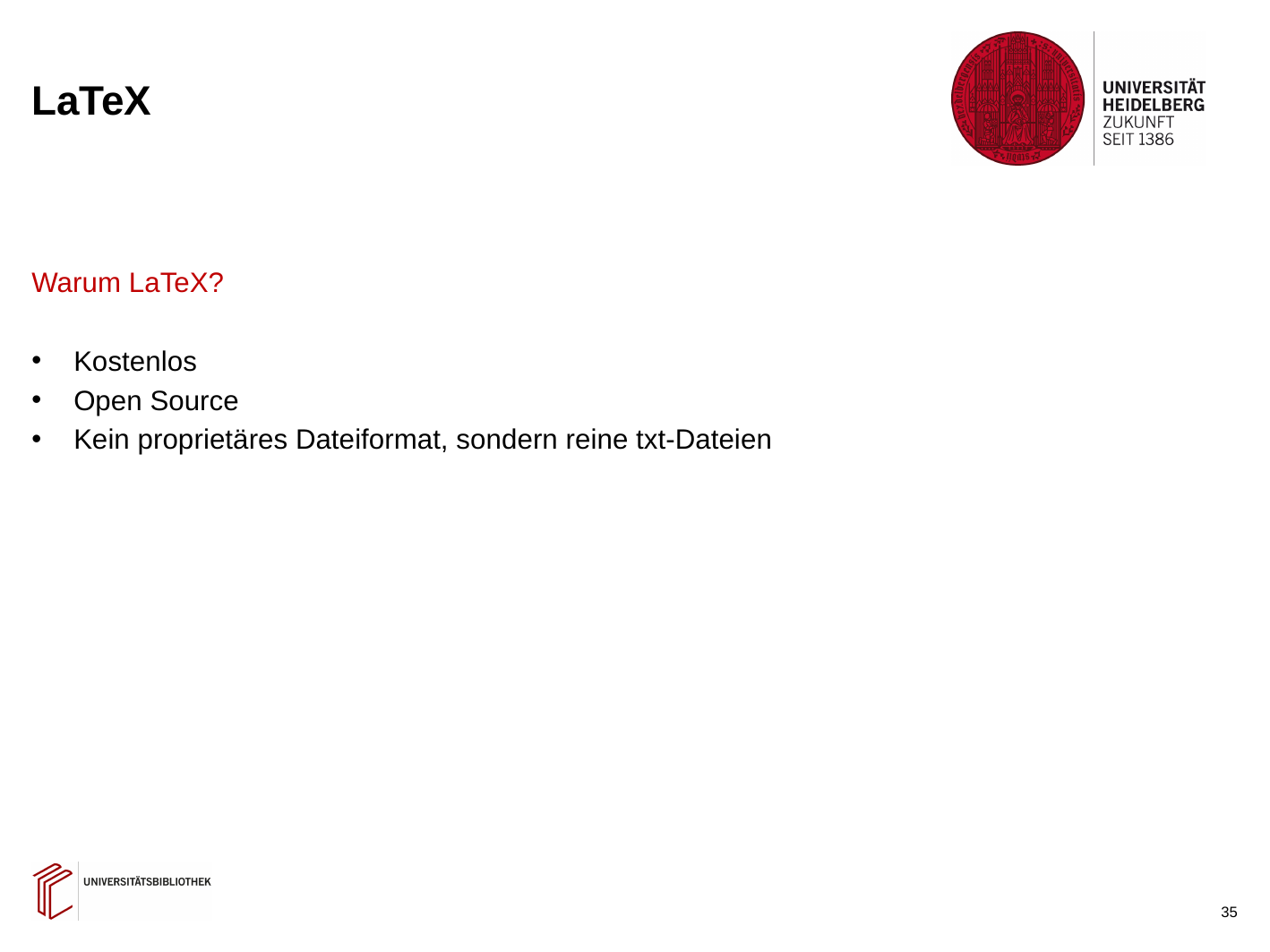

# LaTeX
Warum LaTeX?

Kostenlos
Open Source
Kein proprietäres Dateiformat, sondern reine txt-Dateien

35